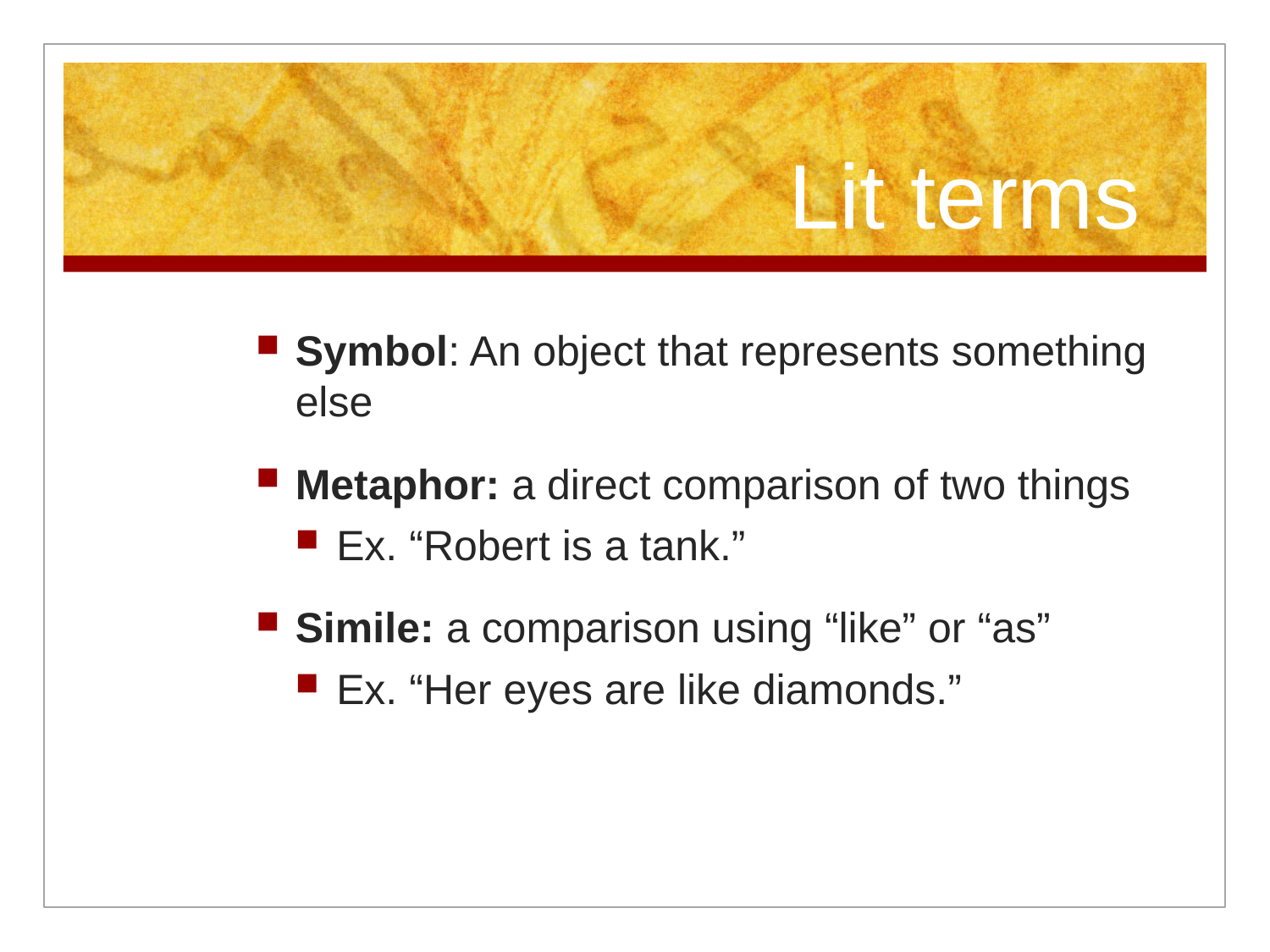

# Lit terms
Symbol: An object that represents something else
Metaphor: a direct comparison of two things
Ex. “Robert is a tank.”
Simile: a comparison using “like” or “as”
Ex. “Her eyes are like diamonds.”